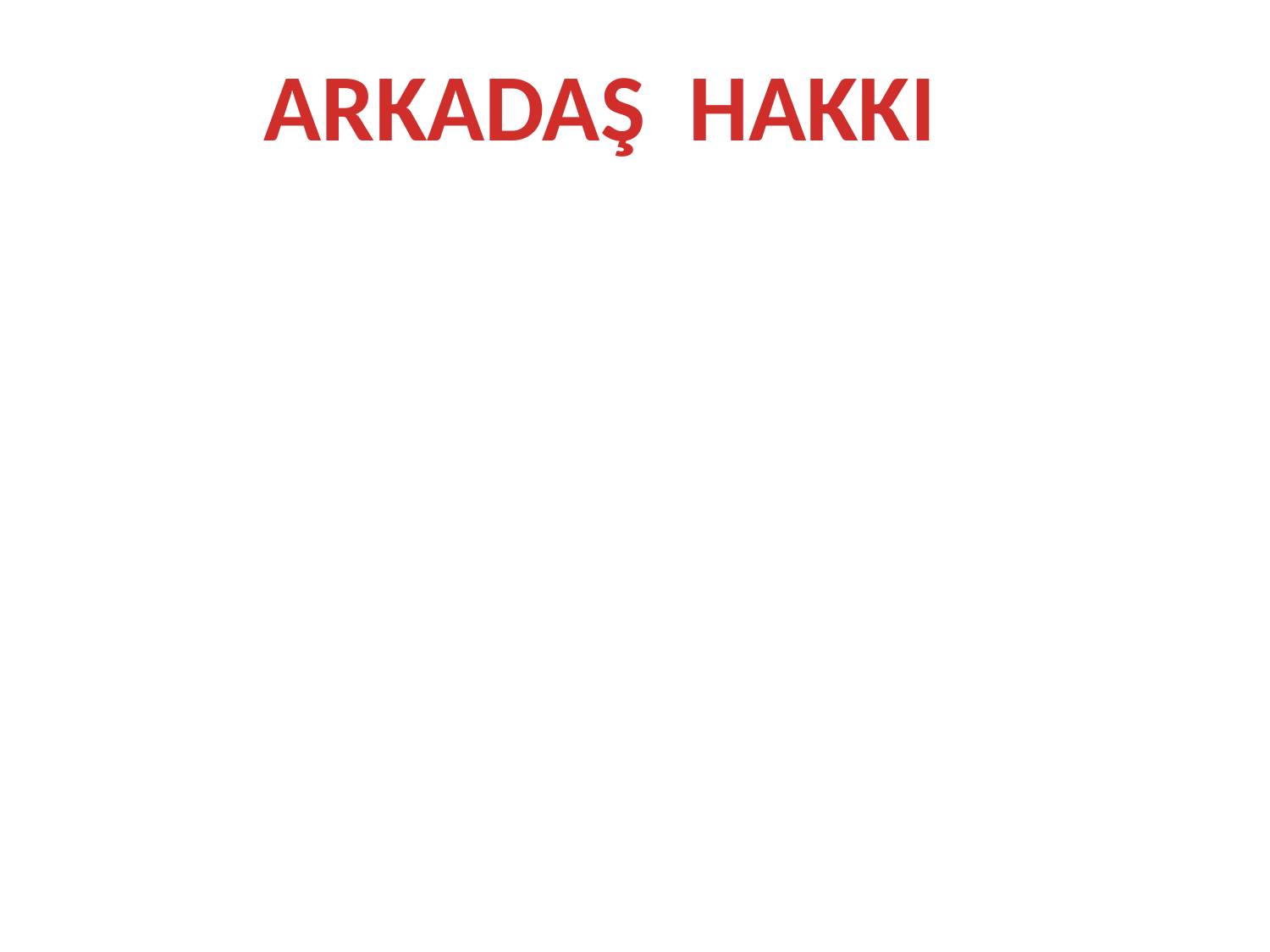

ARKADAŞ  HAKKI
Kısa süreli de olsa, uzun süreli de olsa arkadaşlıklarda karşılıklı olarak maddi ve manevi bağlılıklar oluşur,beraber gezilir, eğlenilir, yenilir, içilir, ders çalışılır. Acılar ve sevinçler paylaşılır.
Peygamber Efendimiz, “Mü’min, mü’minin aynasıdır.” buyurmuştur. Atalarımız ise, “Arkadaşını söyle, sana kim olduğunu söyleyeyim.” demişlerdir. Demek ki arkadaşlar birbirlerini önemli ölçüde etkilemektedirler. Arkadaşlar arasında Daha iyi, dürüst ve ahlâklı davranması için kendisini ikaz etmeli ve pna bu konuda yardımcı olmalıdır. Arkadaşlık bunu gerektirir.
Yeterince ilgi gösterilmesine ve uğraşılmasına rağmen, olumsuz tavır ve davranışlarını değiştirmeyenlerden uzaklaşmak, iyi ve dürüst olanlarla arkadaşlık ilişkilerini geliştirmek ise aklın gereğidir.